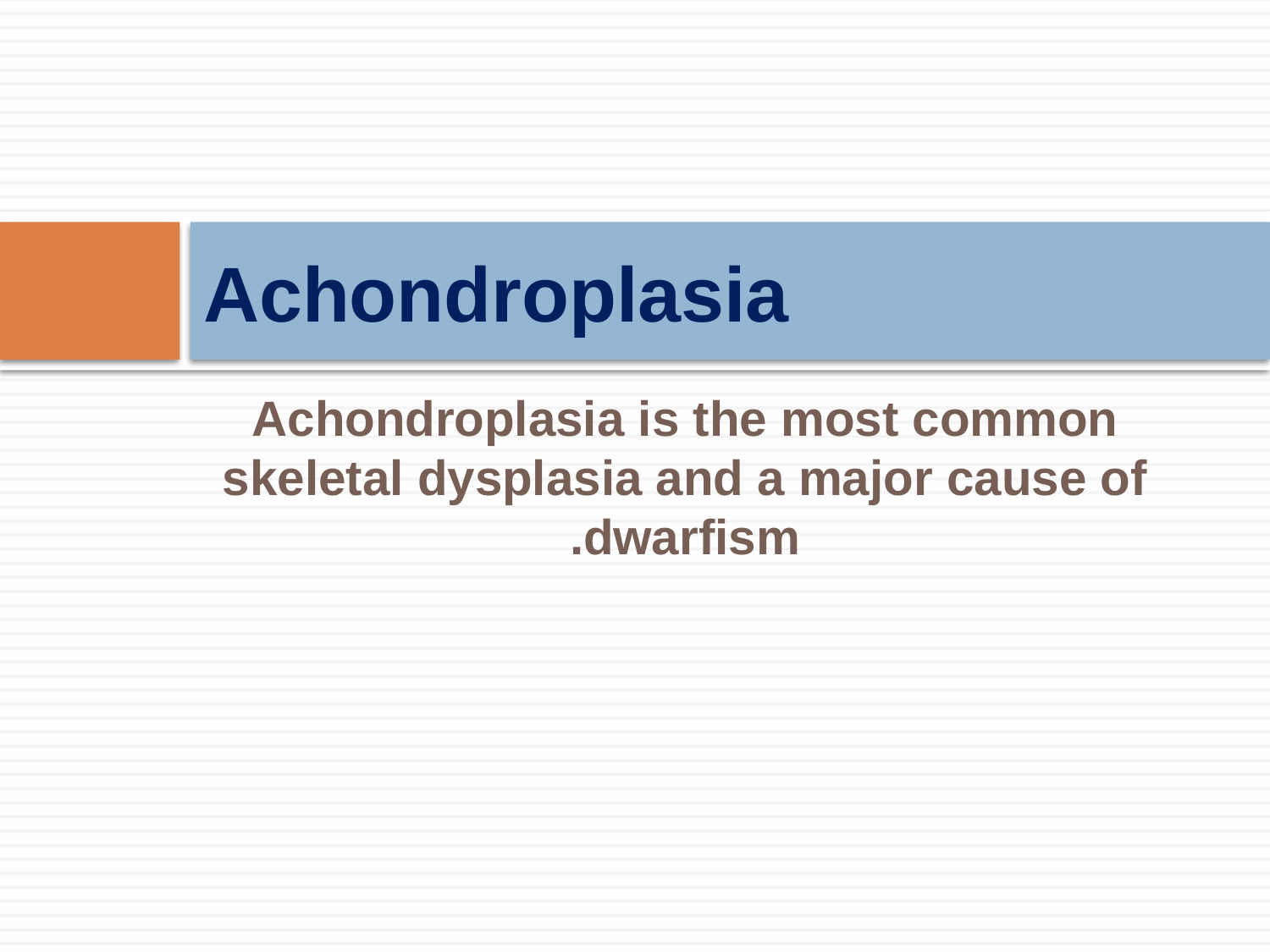

# Achondroplasia
Achondroplasia is the most common skeletal dysplasia and a major cause of dwarfism.